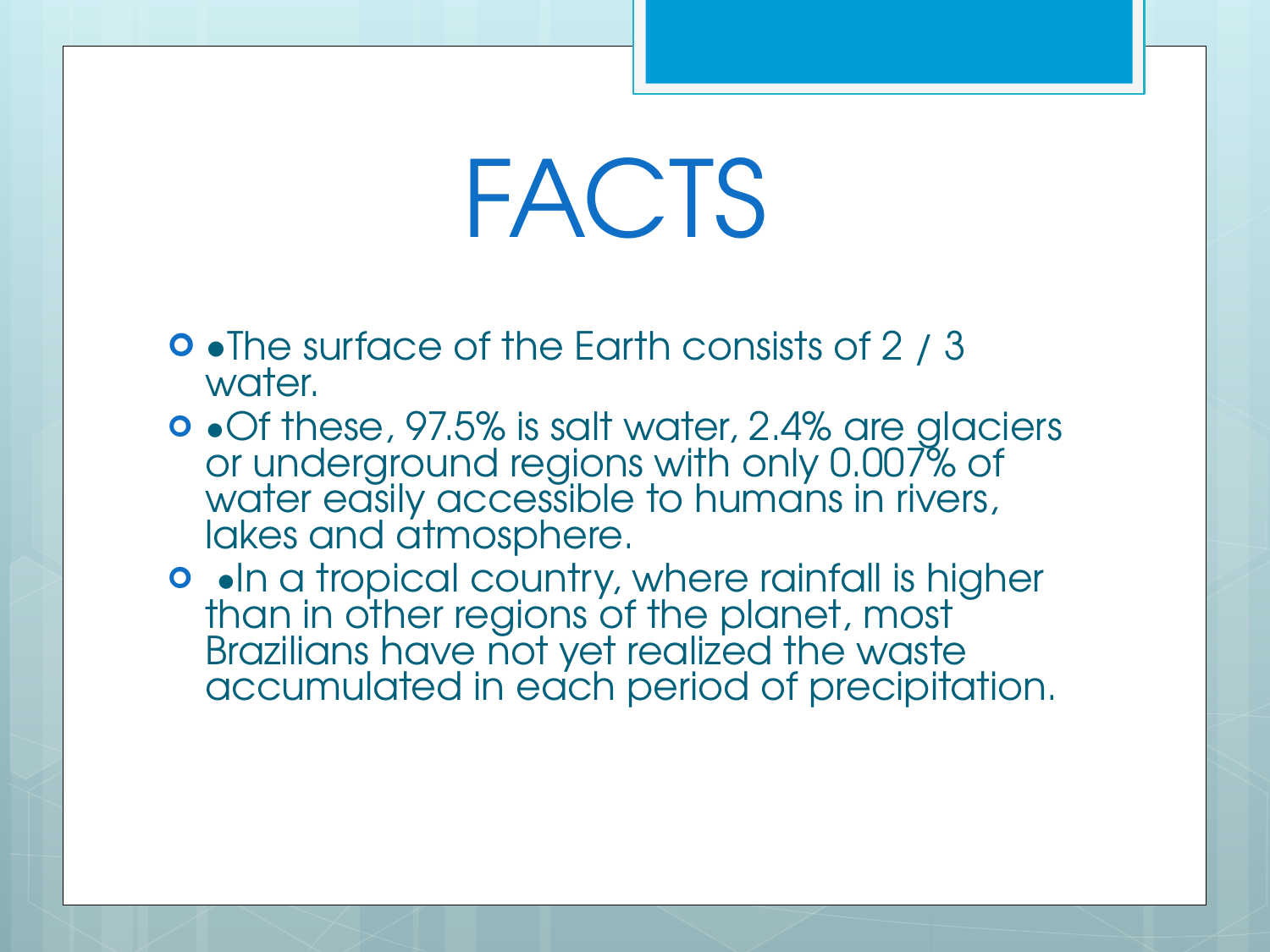

# FACTS
•The surface of the Earth consists of 2 / 3 water.
•Of these, 97.5% is salt water, 2.4% are glaciers or underground regions with only 0.007% of water easily accessible to humans in rivers, lakes and atmosphere.
 •In a tropical country, where rainfall is higher than in other regions of the planet, most Brazilians have not yet realized the waste accumulated in each period of precipitation.